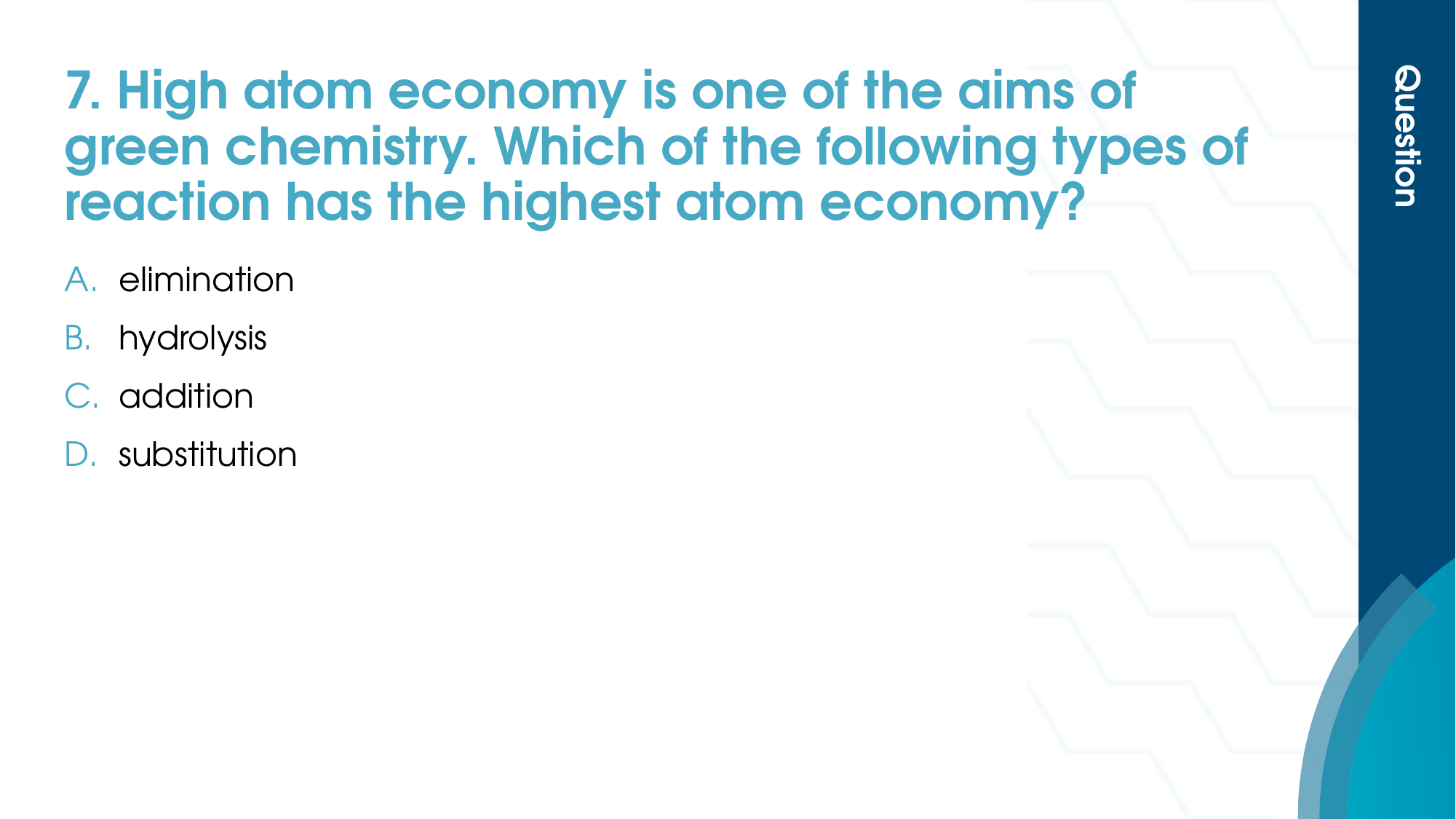

# 7. High atom economy is one of the aims of green chemistry. Which of the following types of reaction has the highest atom economy?
Question
elimination
hydrolysis
addition
substitution